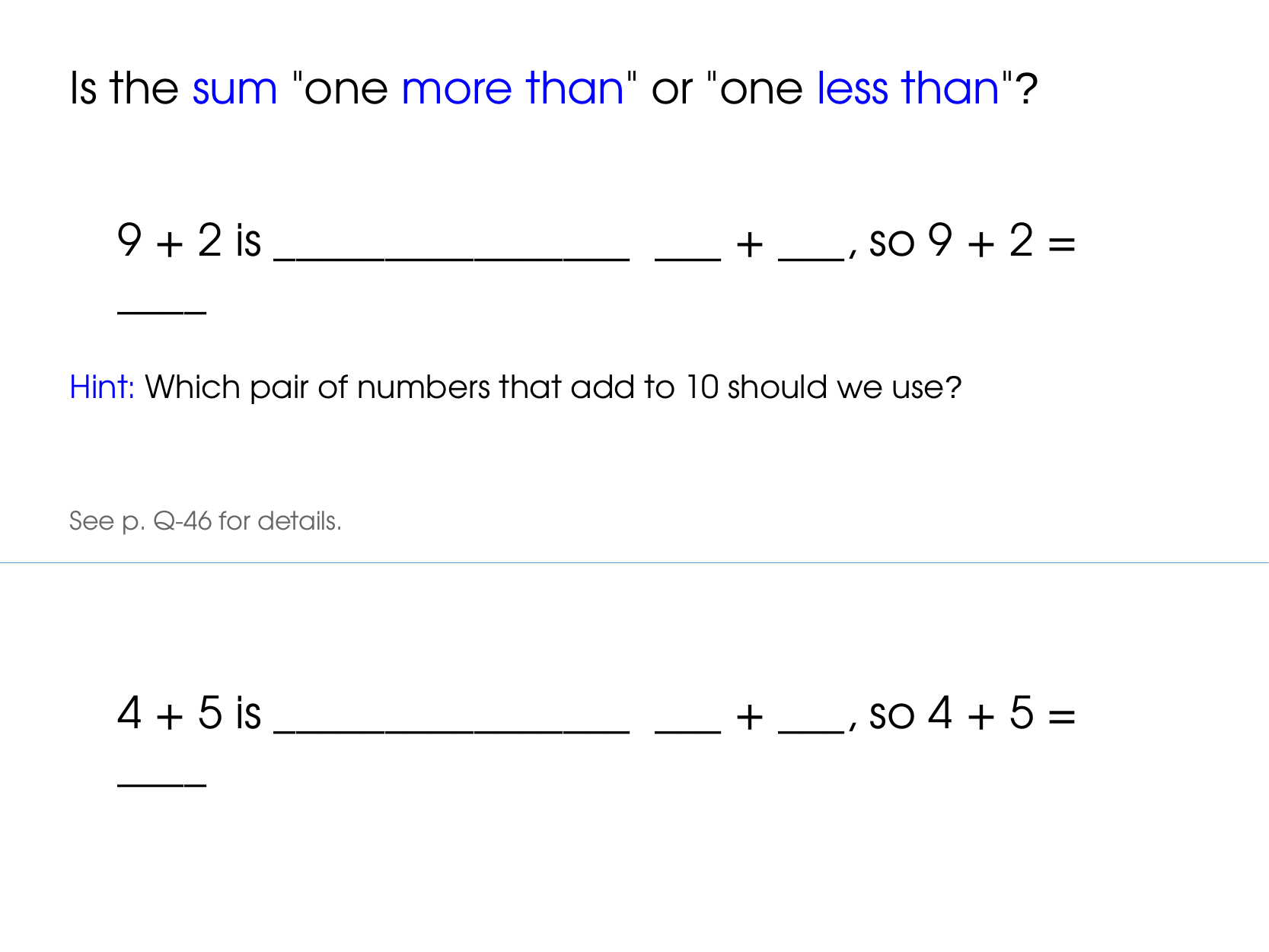

Is the sum "one more than" or "one less than"?
9 + 2 is ________________  ___ + ___, so 9 + 2 = ____
Hint: Which pair of numbers that add to 10 should we use?
See p. Q-46 for details.
4 + 5 is ________________  ___ + ___, so 4 + 5 = ____